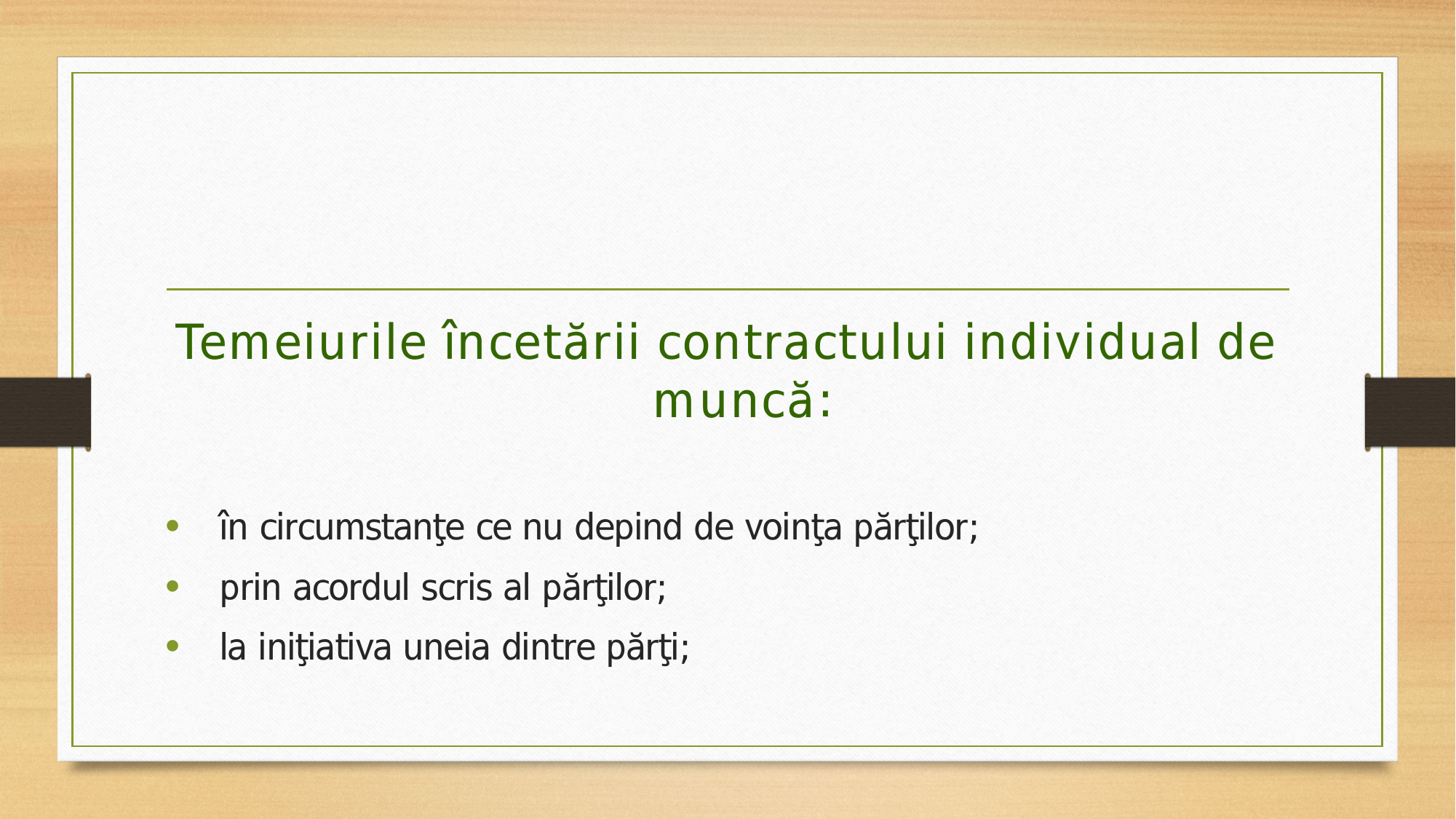

Temeiurile încetării contractului individual de muncă:

în circumstanţe ce nu depind de voinţa părţilor;
prin acordul scris al părţilor;
la iniţiativa uneia dintre părţi;